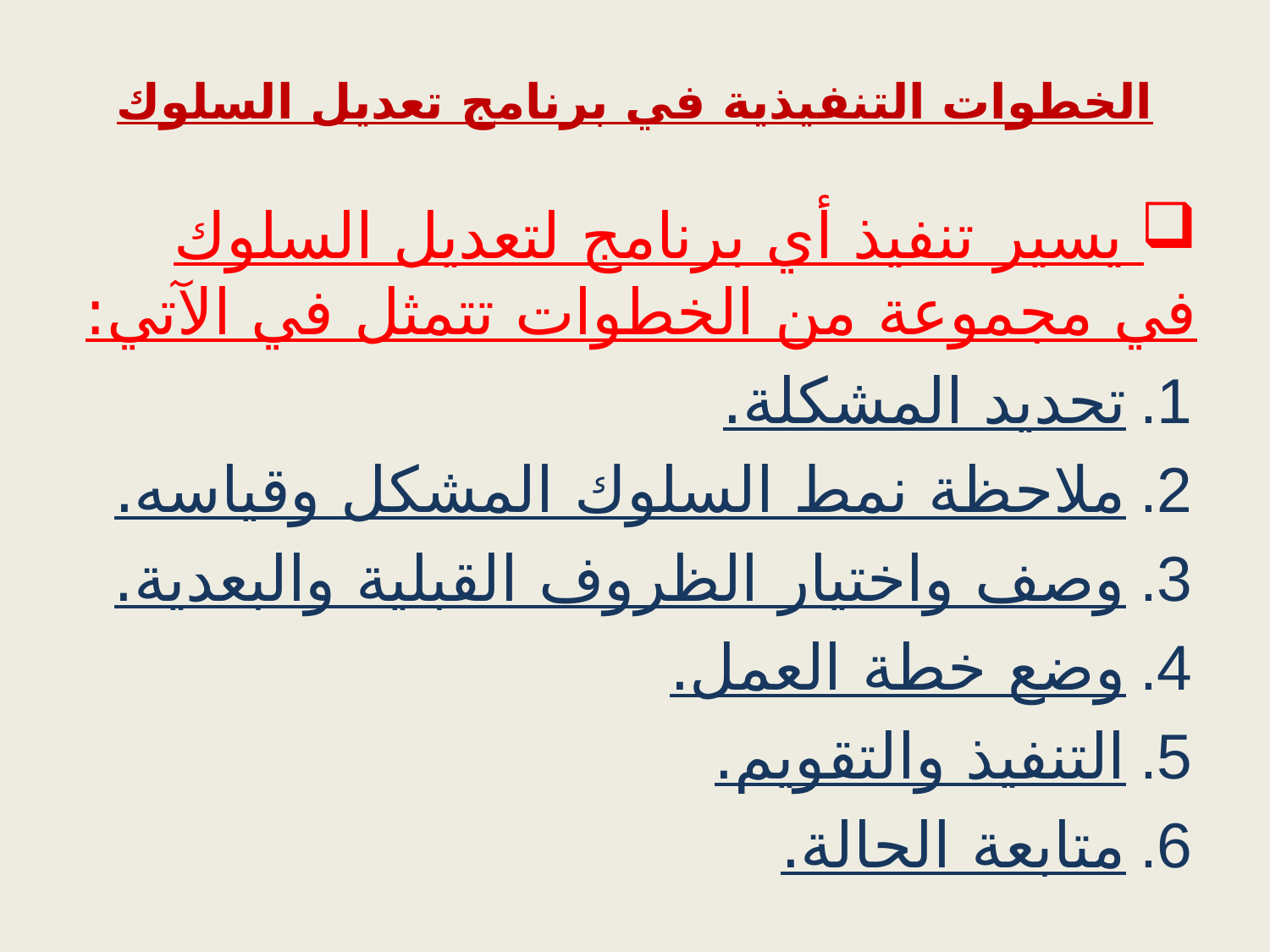

# الخطوات التنفيذية في برنامج تعديل السلوك
 يسير تنفيذ أي برنامج لتعديل السلوك في مجموعة من الخطوات تتمثل في الآتي:
تحديد المشكلة.
ملاحظة نمط السلوك المشكل وقياسه.
وصف واختيار الظروف القبلية والبعدية.
وضع خطة العمل.
التنفيذ والتقويم.
متابعة الحالة.